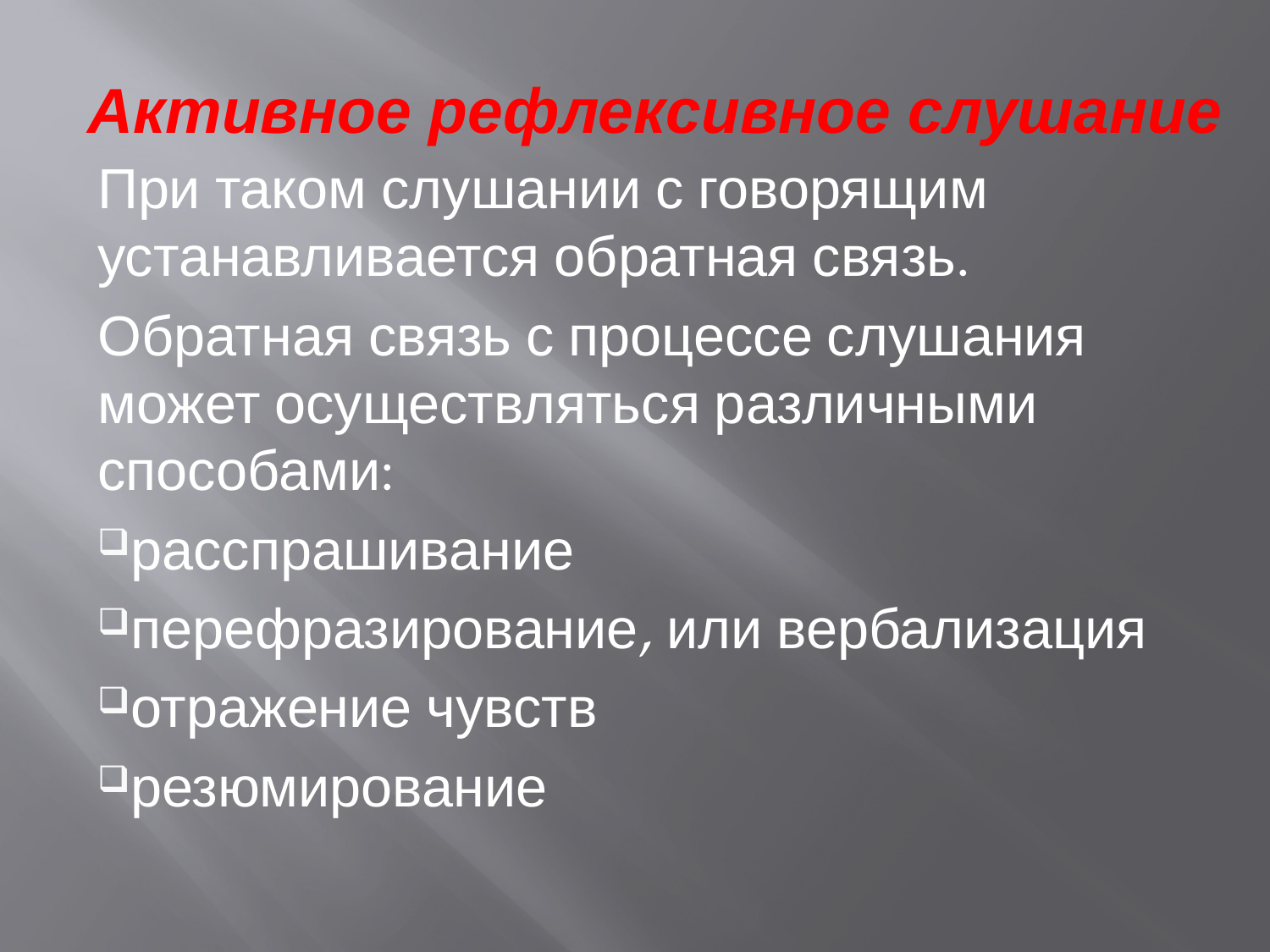

# Активное рефлексивное слушание
При таком слушании с говорящим устанавливается обратная связь.
Обратная связь с процессе слушания может осуществляться различными способами:
расспрашивание
перефразирование, или вербализация
отражение чувств
резюмирование